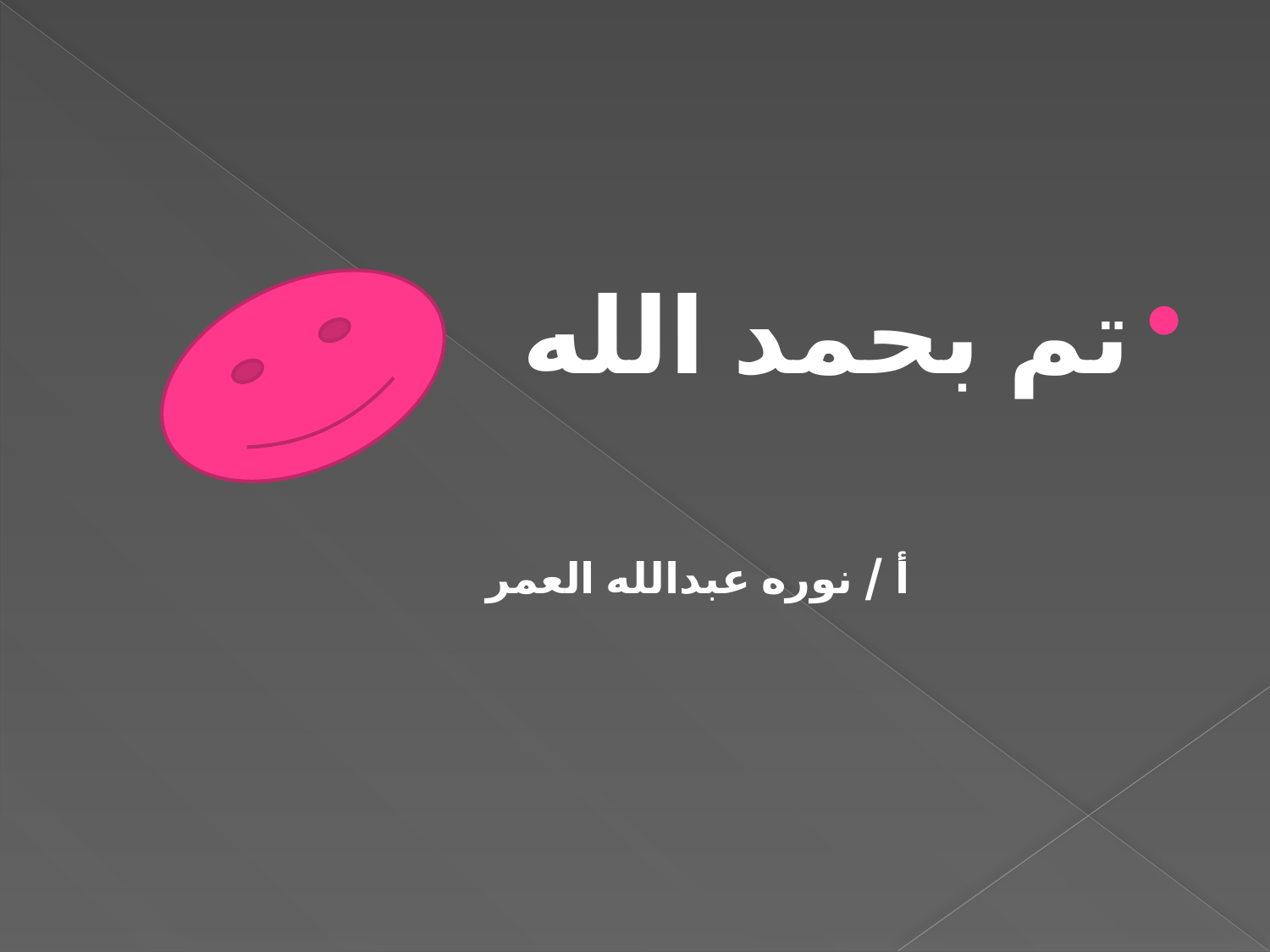

#
تم بحمد الله

                         أ / نوره عبدالله العمر